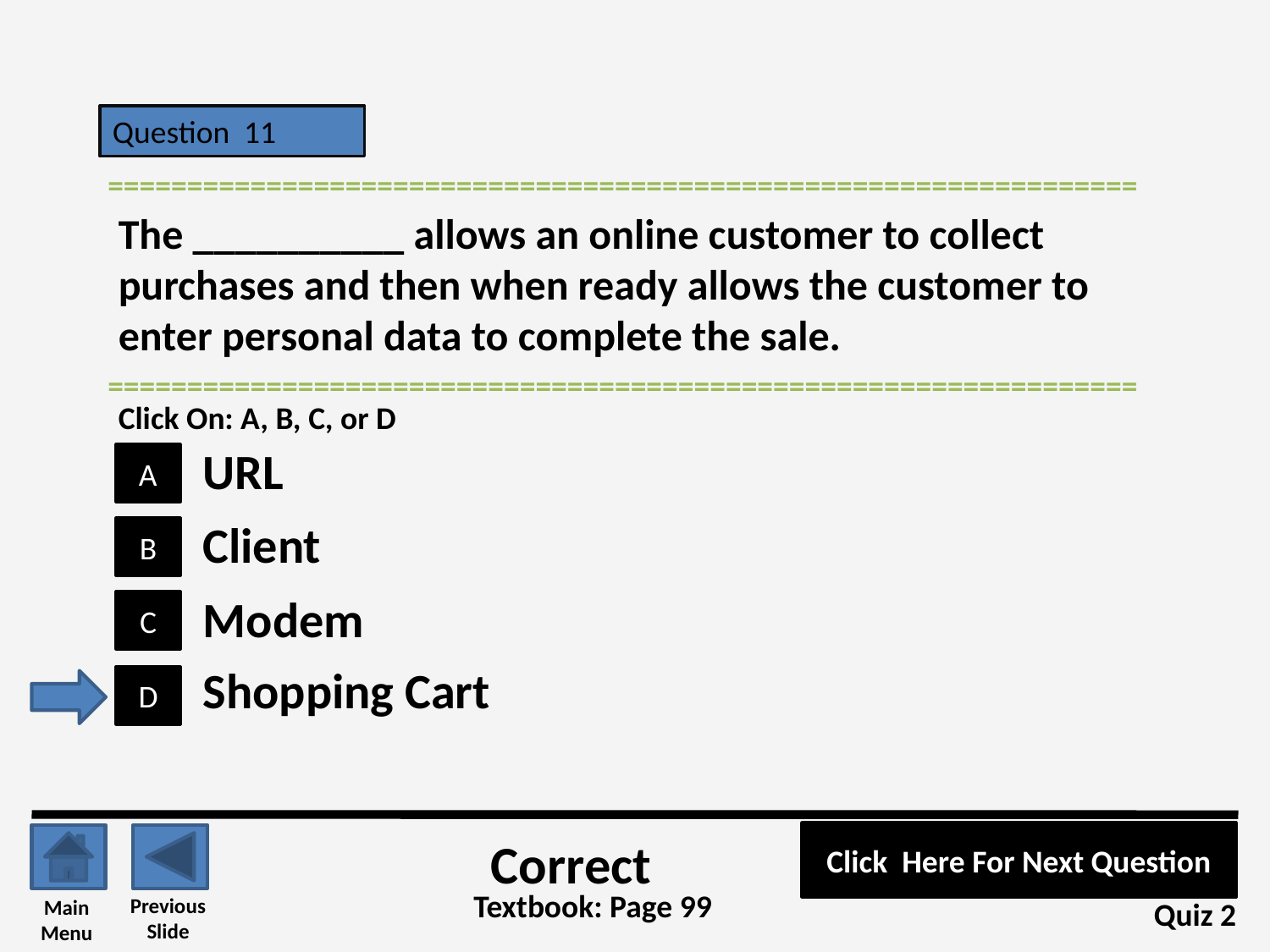

Question  11
=================================================================
The __________ allows an online customer to collect purchases and then when ready allows the customer to enter personal data to complete the sale.
=================================================================
Click On: A, B, C, or D

URL
A

Client
B

Modem
C

Shopping Cart
D

Click  Here For Next Question

Correct
Textbook: Page 99
Previous
Slide
Main
Menu
Quiz 2